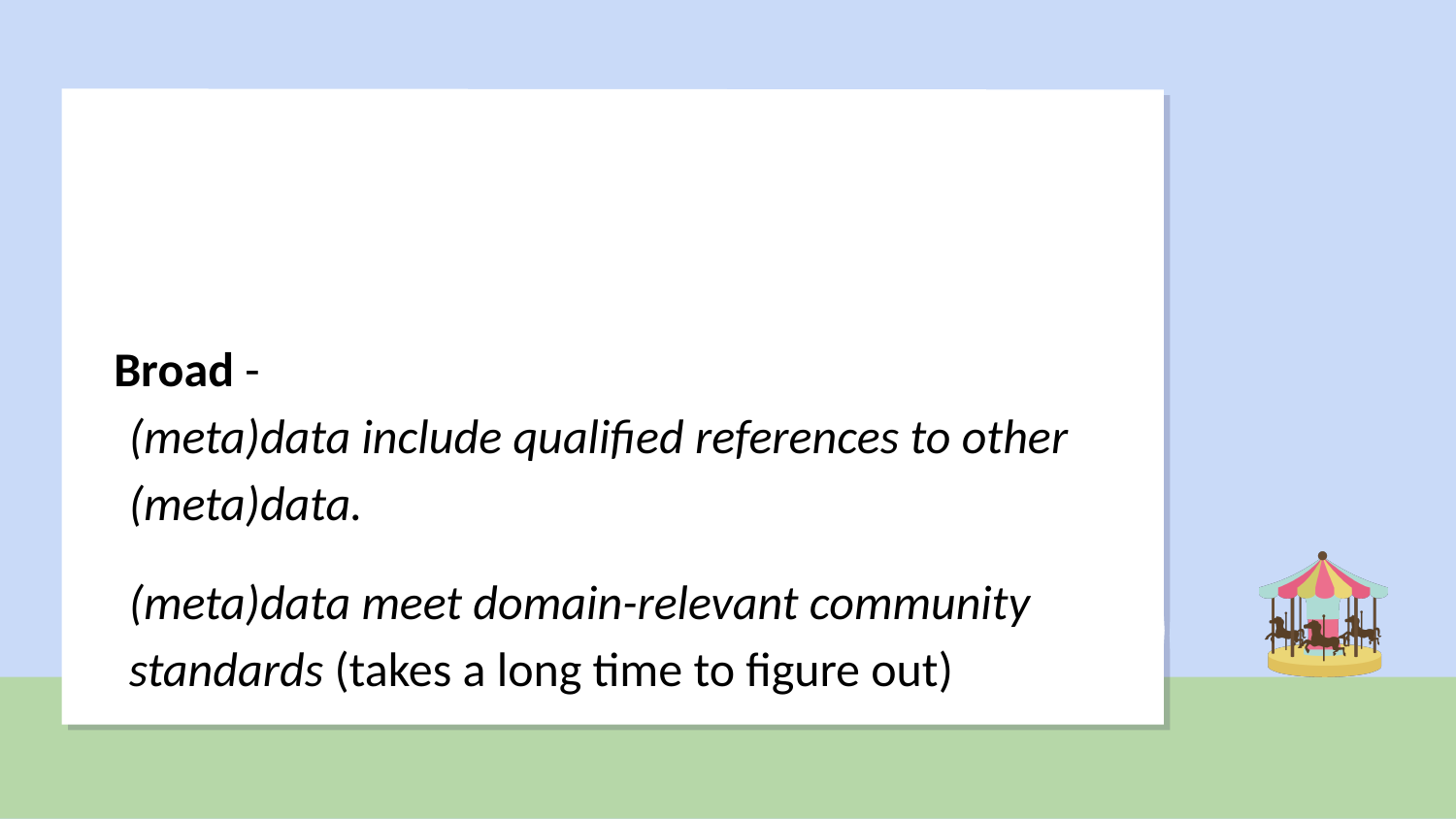

Broad -
(meta)data include qualified references to other (meta)data.
(meta)data meet domain-relevant community standards (takes a long time to figure out)